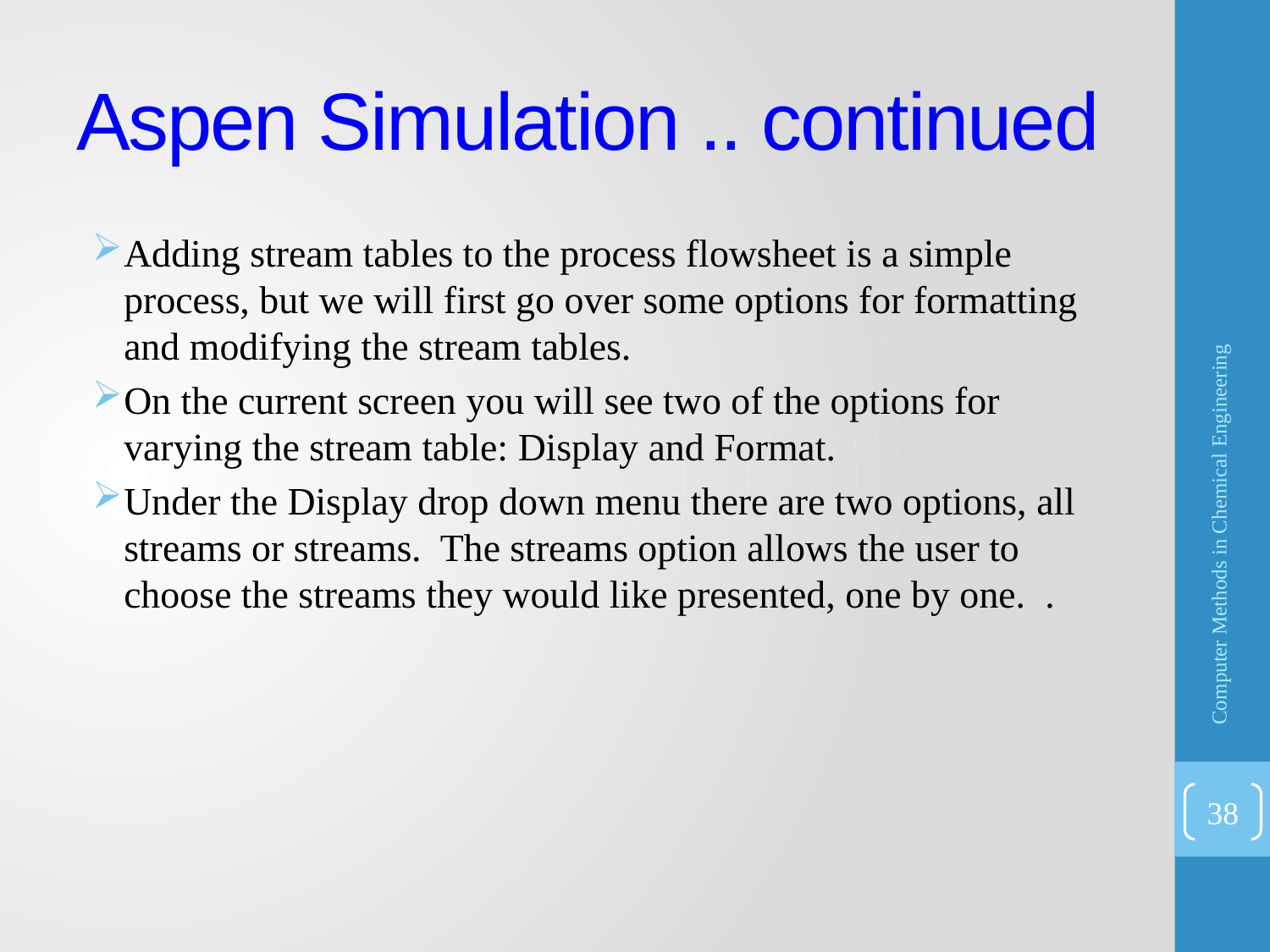

# Aspen Simulation .. continued
Adding stream tables to the process flowsheet is a simple process, but we will first go over some options for formatting and modifying the stream tables.
On the current screen you will see two of the options for varying the stream table: Display and Format.
Under the Display drop down menu there are two options, all streams or streams.  The streams option allows the user to choose the streams they would like presented, one by one.  .

Computer Methods in Chemical Engineering
38